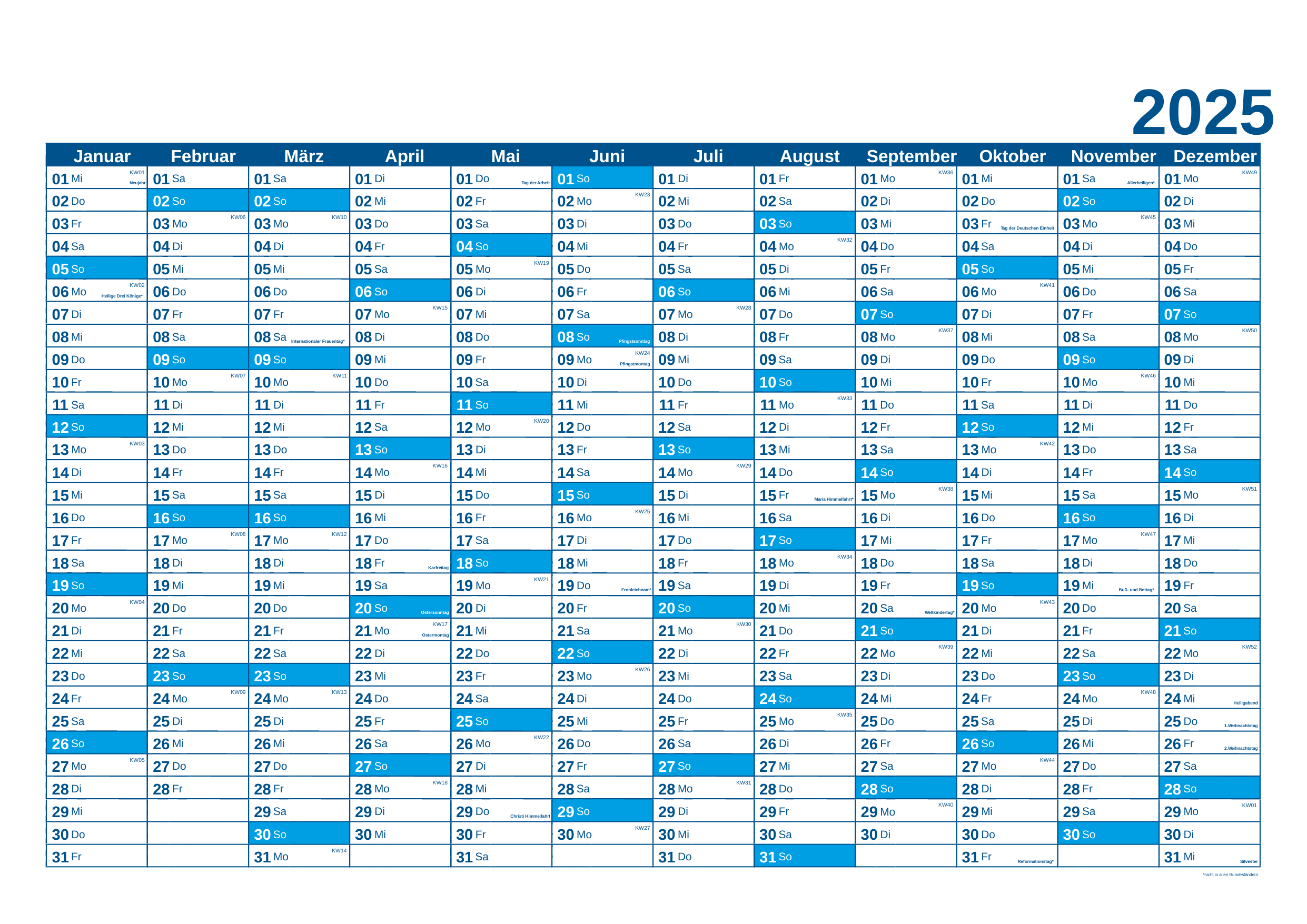

2025
Januar
Februar
März
KW01
01
01
01
Mi
Sa
Sa
Neujahr
02
02
02
Do
So
So
KW06
KW10
03
03
03
Fr
Mo
Mo
04
04
04
Sa
Di
Di
05
05
05
So
Mi
Mi
KW02
06
06
06
Mo
Do
Do
 Heilige Drei Könige*
07
07
07
Di
Fr
Fr
08
08
08
Mi
Sa
Sa
Internationaler Frauentag*
09
09
09
Do
So
So
KW07
KW
1
1
10
10
10
Fr
Mo
Mo
1
1
1
1
1
1
Sa
Di
Di
12
12
12
So
Mi
Mi
13
KW03
13
13
Mo
Do
Do
14
14
14
Di
Fr
Fr
15
15
15
Mi
Sa
Sa
16
16
16
Do
So
So
KW08
KW12
17
17
17
Fr
Mo
Mo
18
18
18
Sa
Di
Di
19
19
19
So
Mi
Mi
20
KW04
20
20
Mo
Do
Do
21
21
21
Di
Fr
Fr
22
22
22
Mi
Sa
Sa
23
23
23
Do
So
So
KW09
KW13
24
24
24
Fr
Mo
Mo
25
25
25
Sa
Di
Di
26
26
26
So
Mi
Mi
27
KW05
27
27
Mo
Do
Do
28
28
28
Di
Fr
Fr
29
Mi
30
Do
31
Fr
*nicht in allen Bundesländern
April
Oktober
November
01
01
01
Di
Mi
Sa
Allerheiligen*
02
02
02
Mi
Do
So
KW45
03
03
03
Do
Fr
Mo
T
ag der Deutschen Einheit
04
04
04
Fr
Sa
Di
05
05
05
Sa
So
Mi
KW41
06
06
06
So
Mo
Do
KW15
07
07
07
Mo
Di
Fr
08
08
08
Di
Mi
Sa
09
09
09
Mi
Do
So
KW46
10
10
10
Do
Fr
Mo
1
1
1
1
1
1
Fr
Sa
Di
12
12
12
Sa
So
Mi
13
13
KW42
13
So
Mo
Do
KW16
14
14
14
Mo
Di
Fr
15
15
15
Di
Mi
Sa
16
16
16
Mi
Do
So
KW47
17
17
17
Do
Fr
Mo
18
18
18
Fr
Sa
Di
Karfreitag
19
19
19
Sa
So
Mi
    Buß- und Bettag*
20
20
KW43
20
So
Mo
Do
Ostersonntag
KW17
21
21
21
Mo
Di
Fr
Ostermontag
22
22
22
Di
Mi
Sa
23
23
23
Do
So
KW48
24
24
Fr
Mo
25
25
Sa
Di
26
26
So
Mi
27
KW44
27
Mo
Do
28
28
Di
Fr
29
29
29
Sa
Mi
Sa
30
30
30
So
Do
So
KW14
31
31
Mo
Fr
  Reformationstag*
Juli
September
Dezember
KW36
KW49
01
01
01
Di
Mo
Mo
02
02
02
Mi
Di
Di
03
03
03
Do
Mi
Mi
04
04
04
Fr
Do
Do
05
05
05
Sa
Fr
Fr
06
06
06
So
Sa
Sa
KW28
07
07
07
Mo
So
So
KW37
KW50
08
08
08
Di
Mo
Mo
09
09
09
Mi
Di
Di
10
10
10
Do
Mi
Mi
1
1
1
1
1
1
Fr
Do
Do
12
12
12
Sa
Fr
Fr
13
13
13
So
Sa
Sa
KW29
14
14
14
Mo
So
So
KW38
KW51
15
15
15
Di
Mo
Mo
16
16
16
Mi
Di
Di
17
17
17
Do
Mi
Mi
18
18
Fr
Do
19
19
Sa
Fr
20
20
So
Sa
KW30
21
21
Mo
So
KW52
22
22
Di
Mo
23
23
Mi
Mi
Di
24
24
24
Do
Do
Mi
Heiligabend
25
25
25
Fr
Fr
Do
1.
W
eihnachtstag
26
26
26
Sa
Sa
Fr
2.
W
eihnachtstag
27
27
27
So
So
Sa
KW18
KW31
28
28
28
Mo
Mo
So
KW01
29
29
29
Di
Di
Mo
30
30
30
Mi
Mi
Di
31
31
Do
Mi
Silvester
Mai
Juni
August
01
01
01
Do
So
Fr
T
ag der
Arbeit
02
02
KW23
02
Fr
Mo
Sa
03
03
03
Sa
Di
So
KW32
04
04
04
So
Mi
Mo
05
KW19
05
05
Mo
Do
Di
06
06
06
Di
Fr
Mi
07
07
07
Mi
Sa
Do
08
08
08
Do
So
Fr
Pfingstsonntag
09
09
KW24
09
Fr
Mo
Sa
Pfingstmontag
10
10
10
Sa
Di
So
KW33
1
1
1
1
1
1
So
Mi
Mo
12
KW20
12
12
Mo
Do
Di
13
13
Di
Fr
14
14
Mi
Sa
15
15
Do
So
16
16
KW25
Fr
Mo
17
17
Sa
Di
18
18
18
So
Mi
Do
19
KW21
19
19
Mo
Do
Fr
Fronleichnam*
20
20
20
Di
Fr
Sa
W
eltkindertag*
21
21
21
Mi
Sa
So
KW39
22
22
22
Do
So
Mo
23
23
KW26
23
Fr
Mo
Di
24
24
24
Sa
Di
Mi
25
25
25
So
Mi
Do
KW22
26
26
26
Mo
Do
Fr
27
27
27
Di
Fr
Sa
28
28
28
Mi
Sa
So
KW40
29
29
29
Do
So
Mo
Christi Himmelfahrt
30
30
KW27
30
Fr
Mo
Di
31
Sa
13
Mi
14
Do
15
Fr
Mariä Himmelfahrt*
16
Sa
17
So
KW34
18
Mo
19
Di
20
Mi
21
Do
22
Fr
23
Sa
24
So
KW35
25
Mo
26
Di
27
Mi
28
Do
29
Fr
30
Sa
31
So